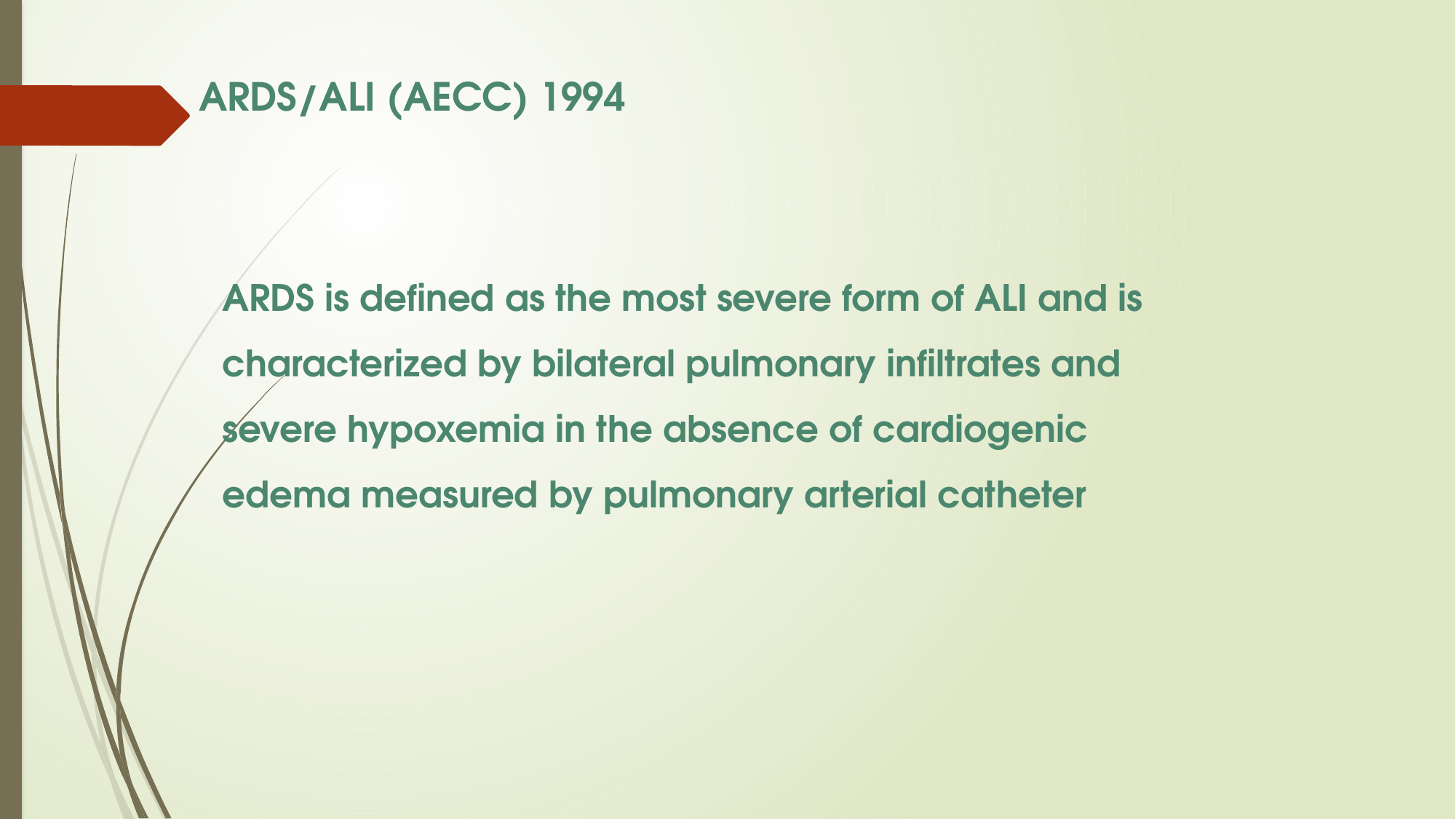

# ARDS/ALI (AECC) 1994
ARDS is defined as the most severe form of ALI and is
characterized by bilateral pulmonary infiltrates and
severe hypoxemia in the absence of cardiogenic
edema measured by pulmonary arterial catheter